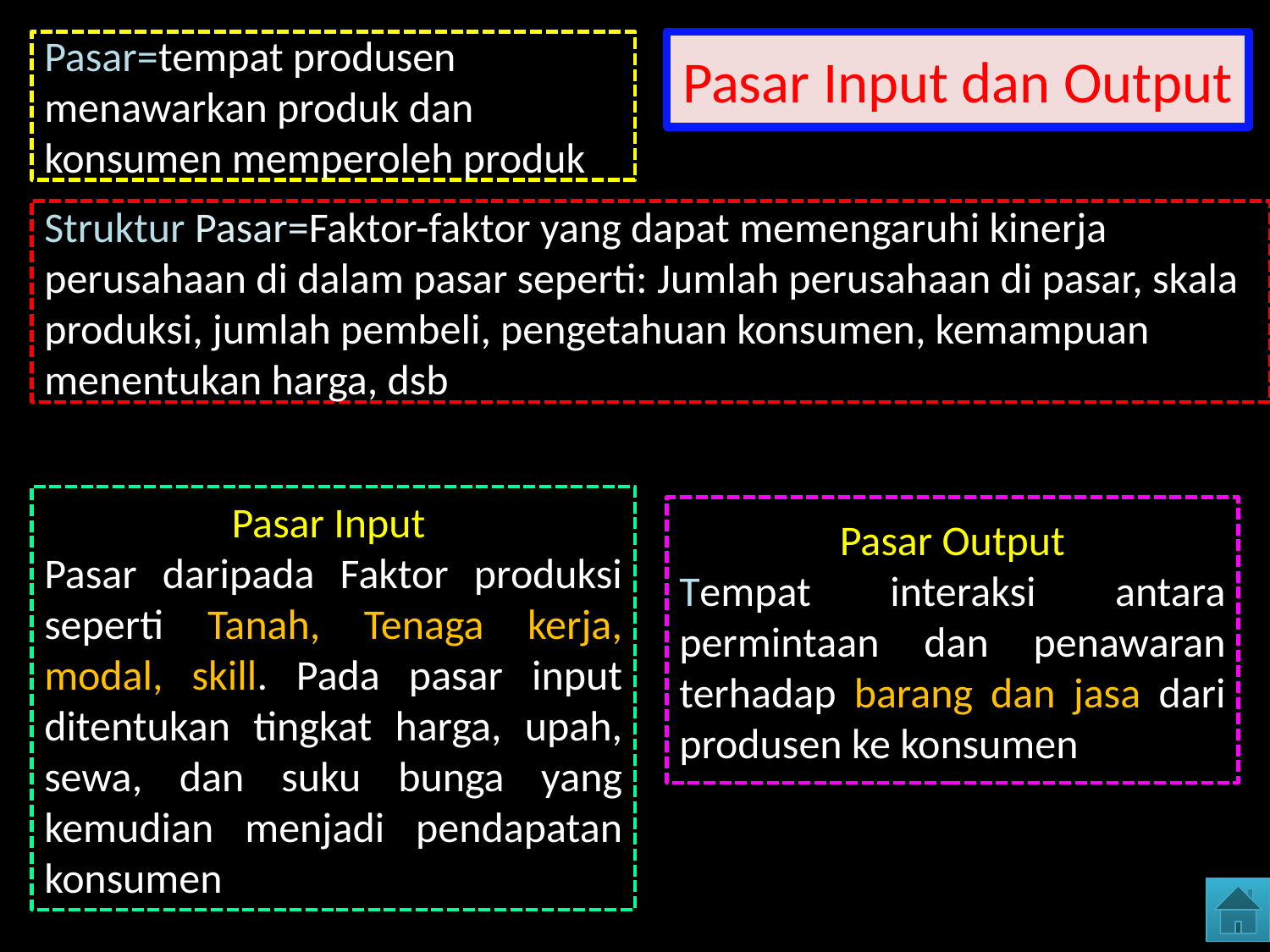

Pasar=tempat produsen menawarkan produk dan konsumen memperoleh produk
Pasar Input dan Output
Struktur Pasar=Faktor-faktor yang dapat memengaruhi kinerja perusahaan di dalam pasar seperti: Jumlah perusahaan di pasar, skala produksi, jumlah pembeli, pengetahuan konsumen, kemampuan menentukan harga, dsb
Pasar Input
Pasar daripada Faktor produksi seperti Tanah, Tenaga kerja, modal, skill. Pada pasar input ditentukan tingkat harga, upah, sewa, dan suku bunga yang kemudian menjadi pendapatan konsumen
Pasar Output
Tempat interaksi antara permintaan dan penawaran terhadap barang dan jasa dari produsen ke konsumen